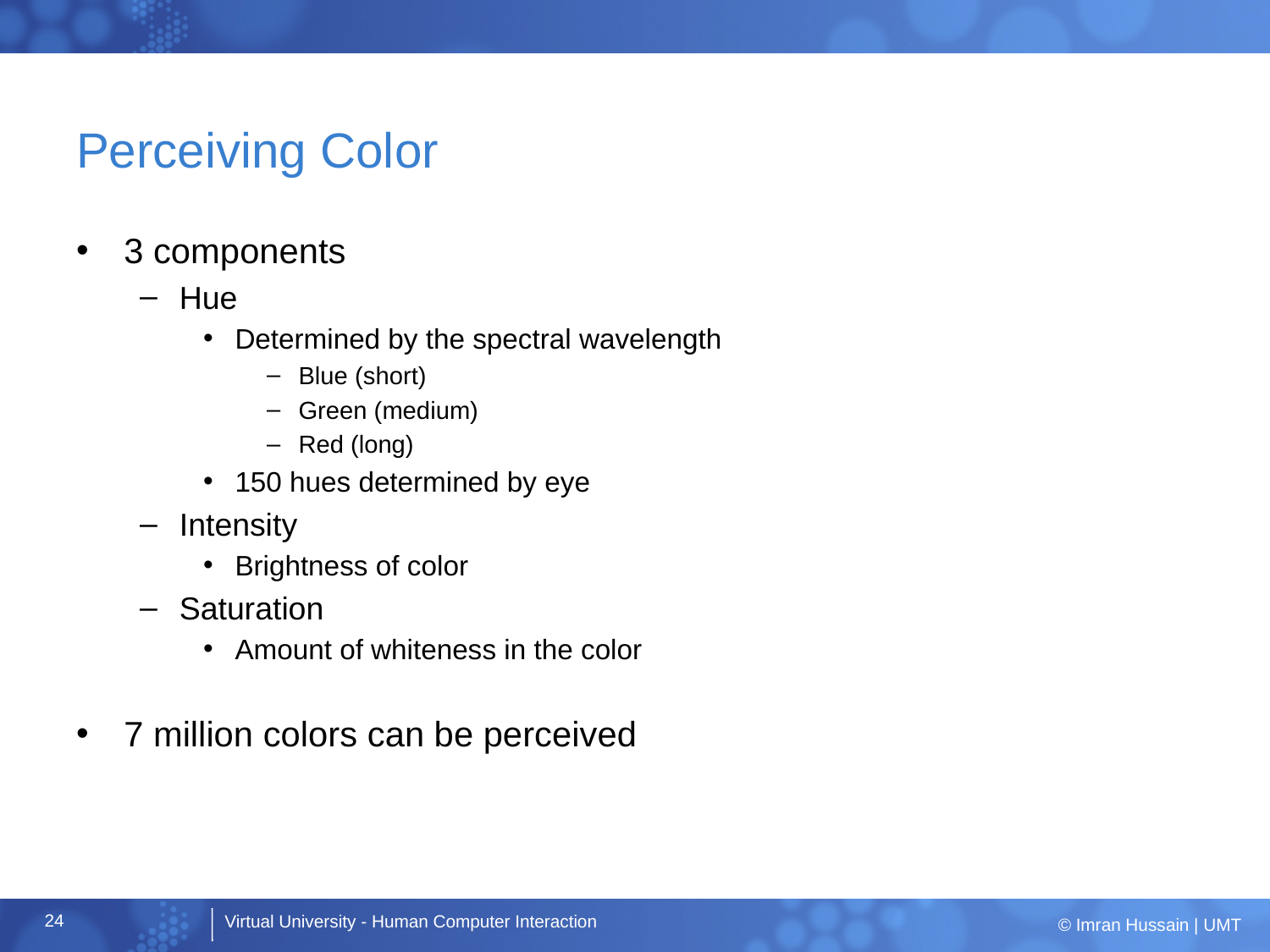

# Perceiving Color
3 components
Hue
Determined by the spectral wavelength
Blue (short)
Green (medium)
Red (long)
150 hues determined by eye
Intensity
Brightness of color
Saturation
Amount of whiteness in the color

7 million colors can be perceived